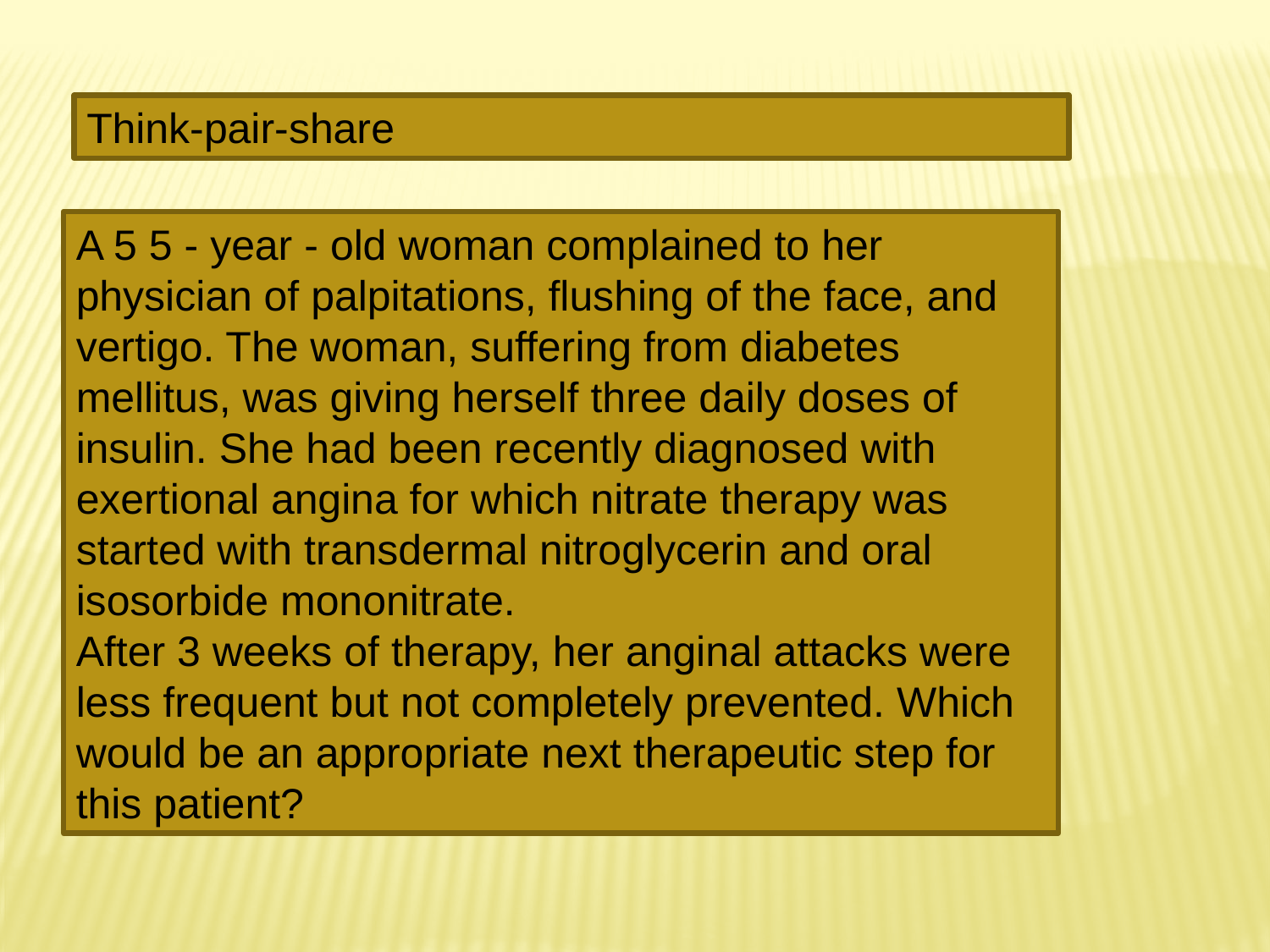

Think-pair-share
A 5 5 - year - old woman complained to her physician of palpitations, flushing of the face, and vertigo. The woman, suffering from diabetes mellitus, was giving herself three daily doses of insulin. She had been recently diagnosed with exertional angina for which nitrate therapy was started with transdermal nitroglycerin and oral isosorbide mononitrate.
After 3 weeks of therapy, her anginal attacks were less frequent but not completely prevented. Which
would be an appropriate next therapeutic step for this patient?